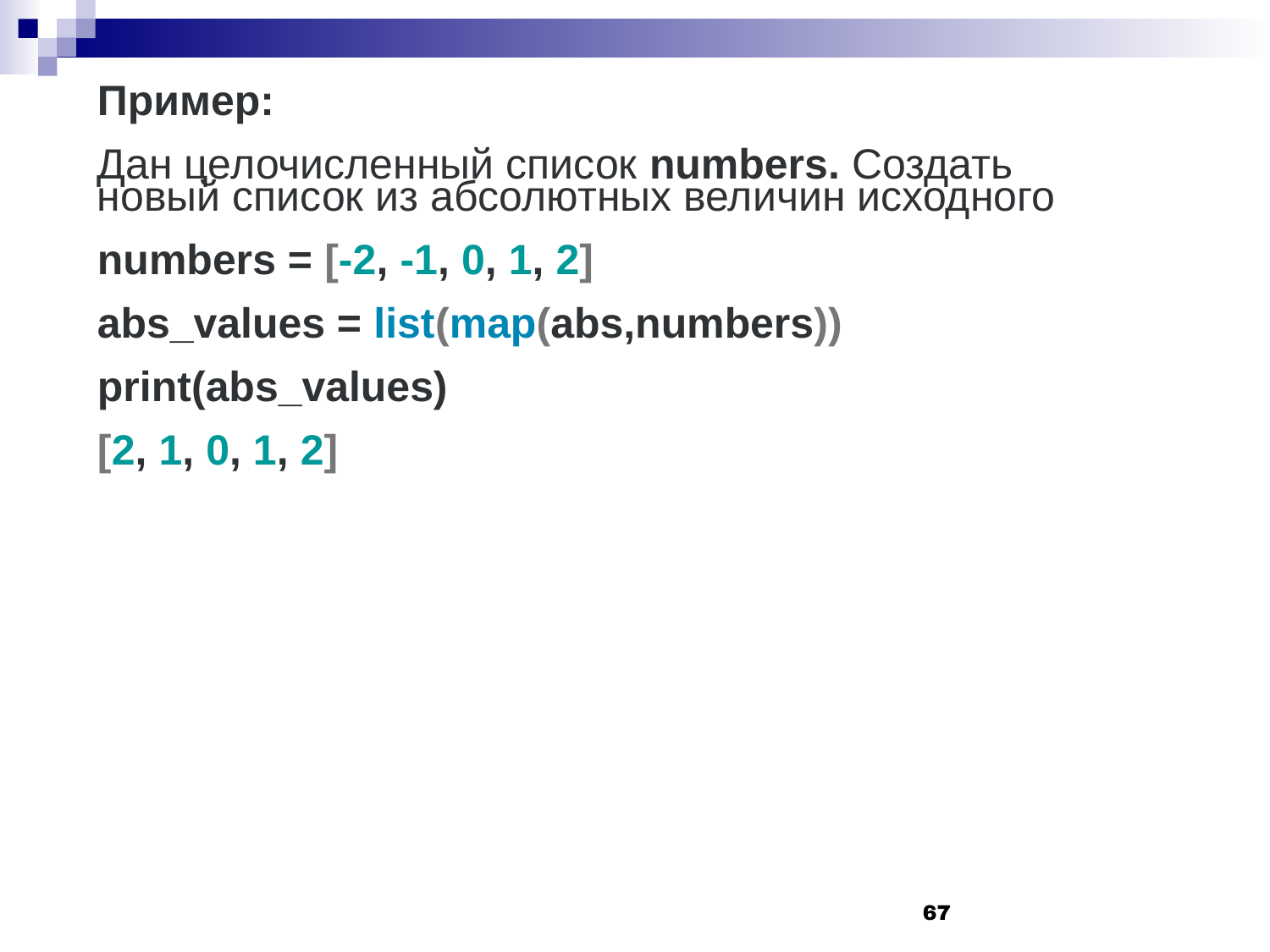

Пример:

Дан целочисленный список numbers. Создать новый список из абсолютных величин исходного

numbers = [-2, -1, 0, 1, 2]

abs_values = list(map(abs,numbers))

print(abs_values)

[2, 1, 0, 1, 2]
67